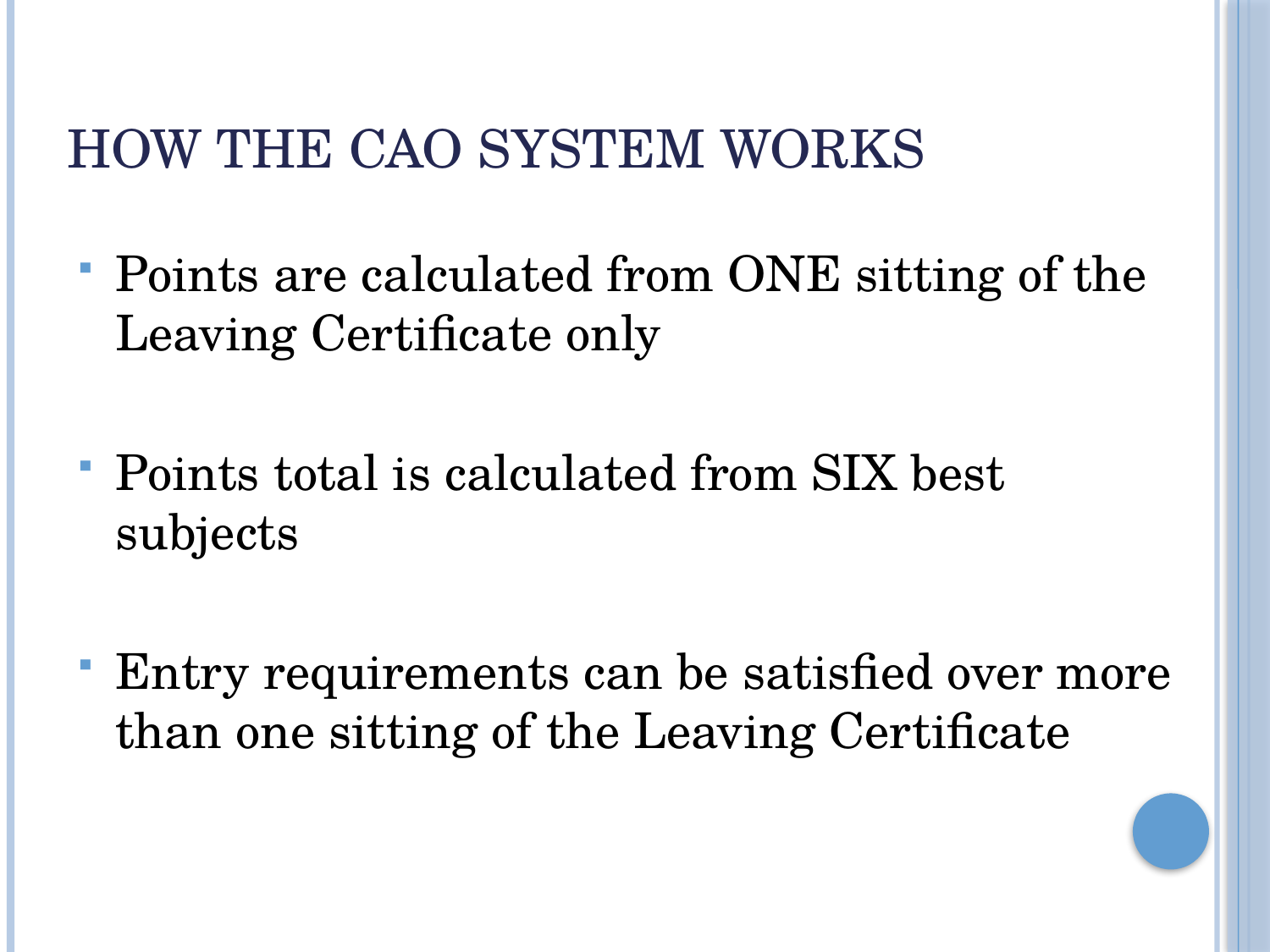

# How the CAO System Works
Points are calculated from ONE sitting of the Leaving Certificate only

Points total is calculated from SIX best subjects

Entry requirements can be satisfied over more than one sitting of the Leaving Certificate